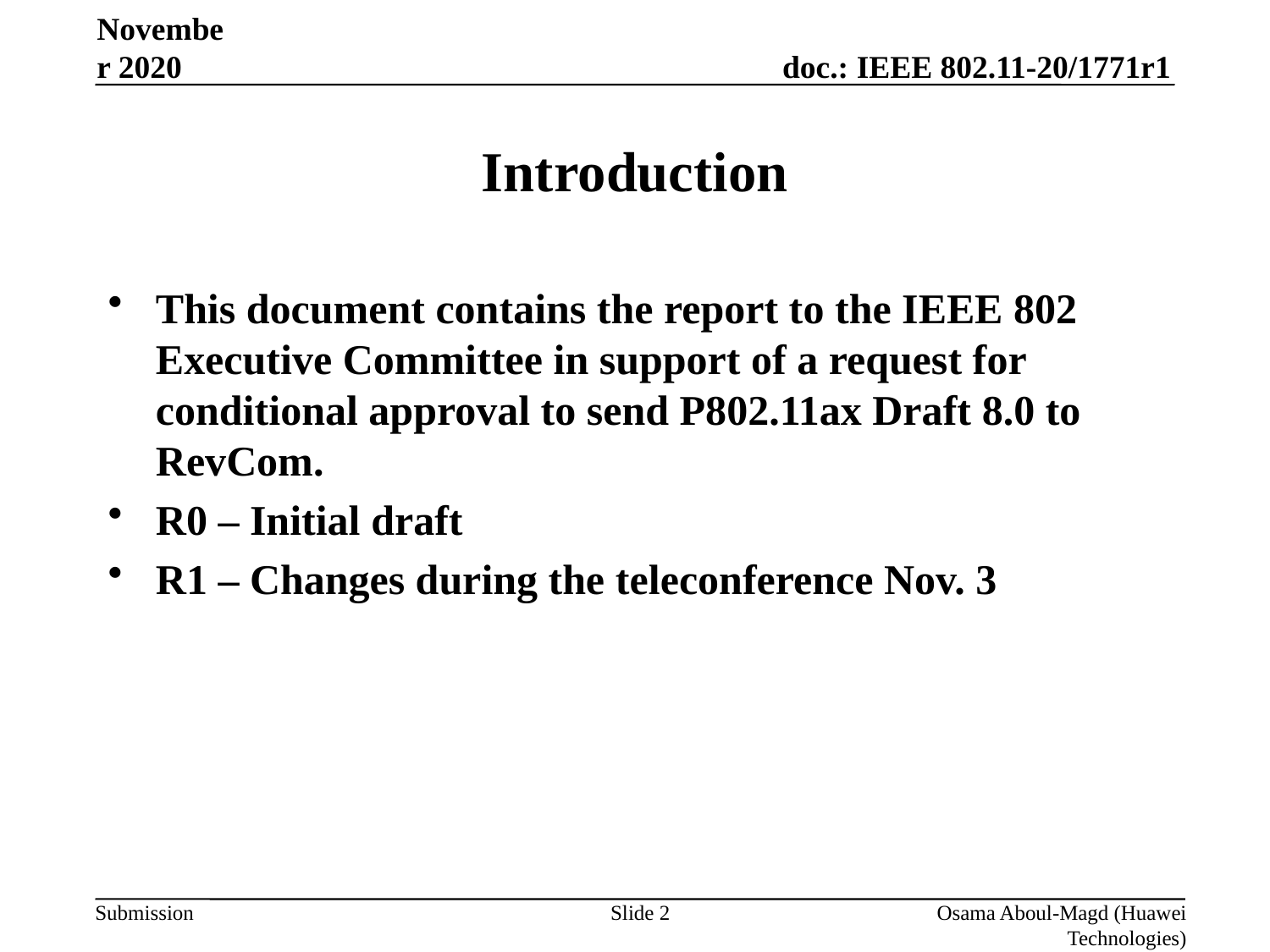

November 2020
# Introduction
This document contains the report to the IEEE 802 Executive Committee in support of a request for conditional approval to send P802.11ax Draft 8.0 to RevCom.
R0 – Initial draft
R1 – Changes during the teleconference Nov. 3
Slide 2
Osama Aboul-Magd (Huawei Technologies)